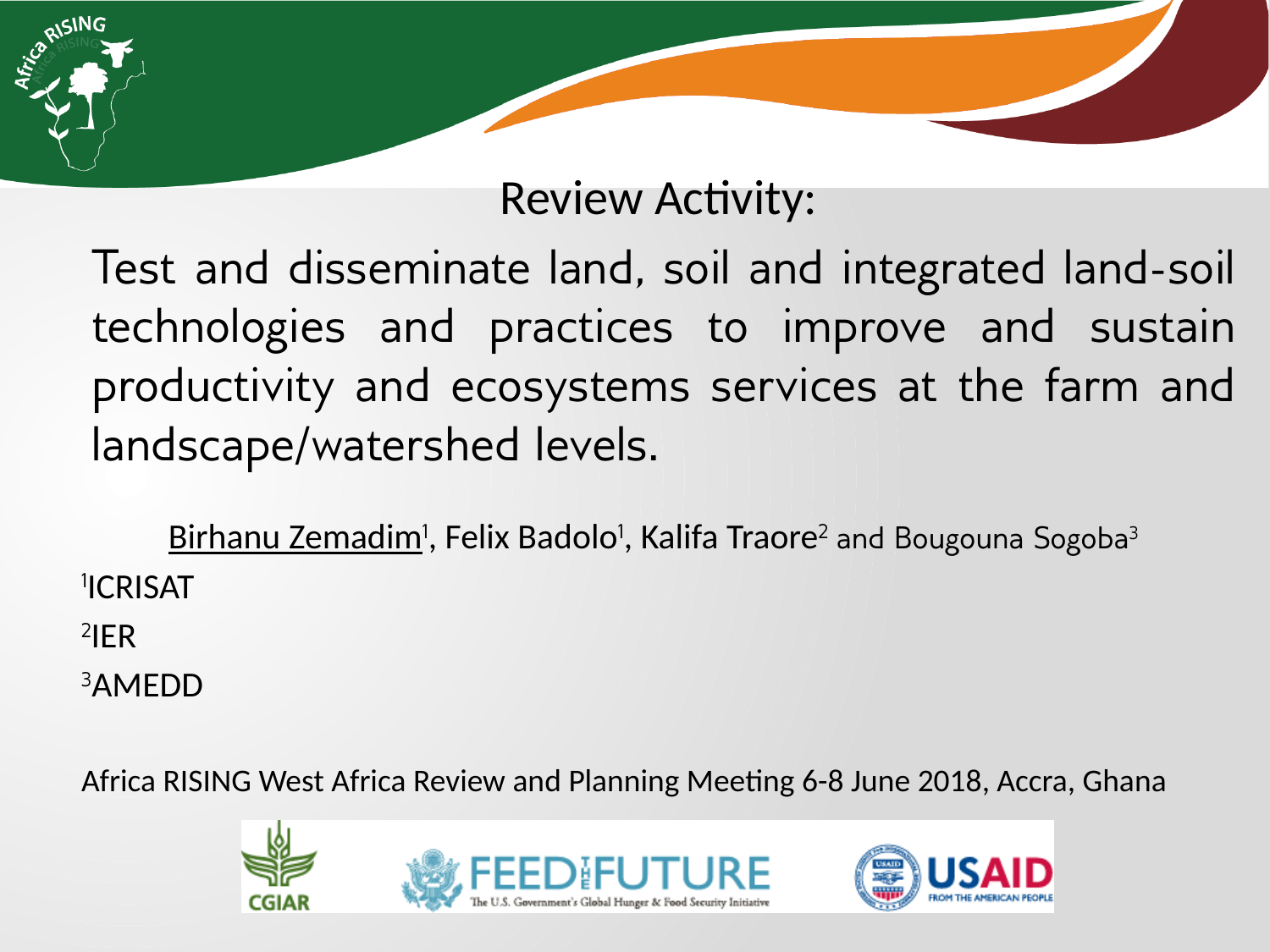

Review Activity:
Test and disseminate land, soil and integrated land-soil technologies and practices to improve and sustain productivity and ecosystems services at the farm and landscape/watershed levels.
Birhanu Zemadim1, Felix Badolo1, Kalifa Traore2 and Bougouna Sogoba3
1ICRISAT
2IER
3AMEDD

Africa RISING West Africa Review and Planning Meeting 6-8 June 2018, Accra, Ghana